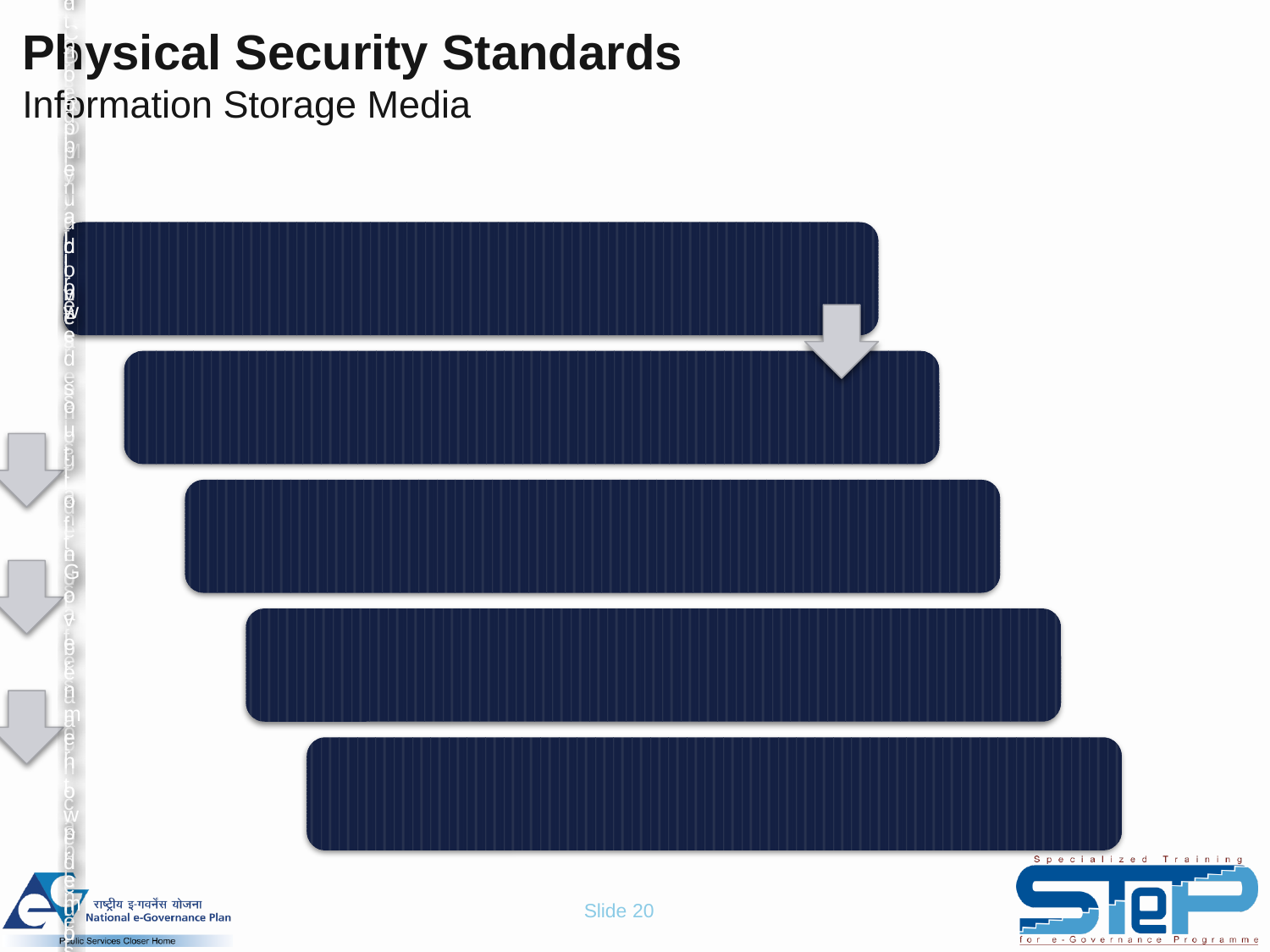

# Physical Security Standards Information Storage Media